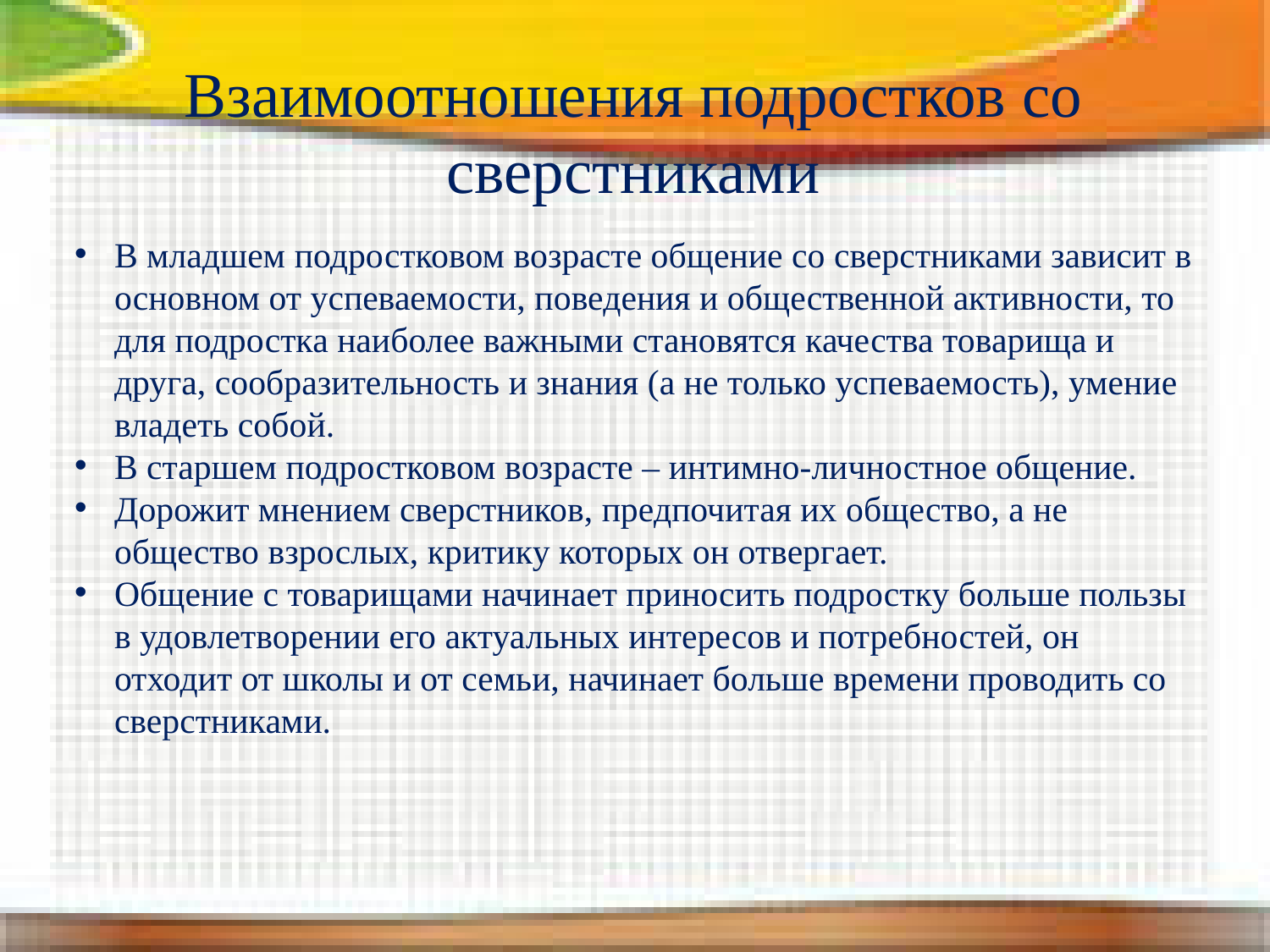

# Взаимоотношения подростков со сверстниками
В младшем подростковом возрасте общение со сверстниками зависит в основном от успеваемости, поведения и общественной активности, то для подростка наиболее важными становятся качества товарища и друга, сообразительность и знания (а не только успеваемость), умение владеть собой.
В старшем подростковом возрасте – интимно-личностное общение.
Дорожит мнением сверстников, предпочитая их общество, а не общество взрослых, критику которых он отвергает.
Общение с товарищами начинает приносить подростку больше пользы в удовлетворении его актуальных интересов и потребностей, он отходит от школы и от семьи, начинает больше времени проводить со сверстниками.